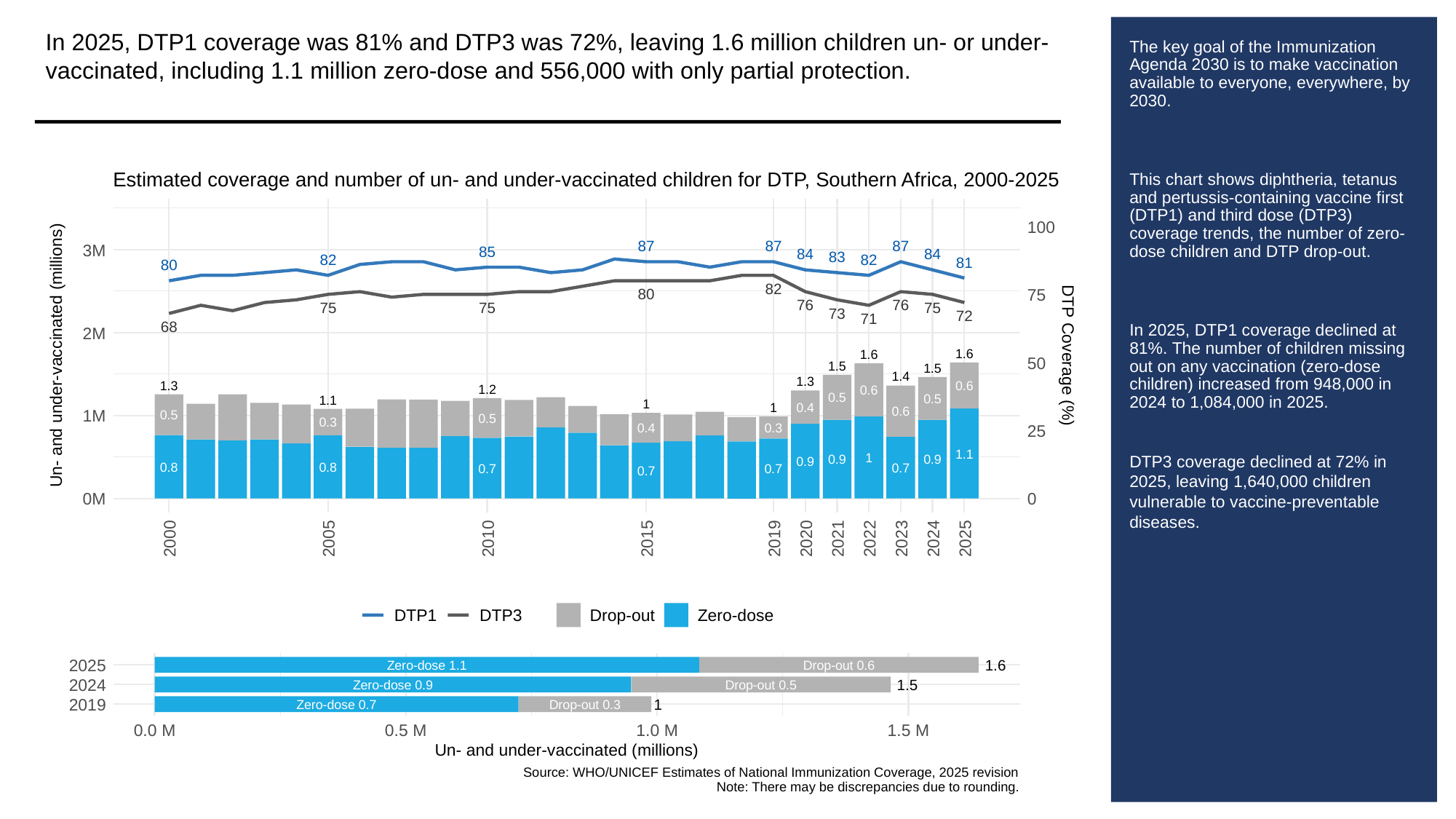

In 2025, DTP1 coverage was 81% and DTP3 was 72%, leaving 1.6 million children un- or under-vaccinated, including 1.1 million zero-dose and 556,000 with only partial protection.
# The key goal of the Immunization Agenda 2030 is to make vaccination available to everyone, everywhere, by 2030.

This chart shows diphtheria, tetanus and pertussis-containing vaccine first (DTP1) and third dose (DTP3) coverage trends, the number of zero-dose children and DTP drop-out.

In 2025, DTP1 coverage declined at 81%. The number of children missing out on any vaccination (zero-dose children) increased from 948,000 in 2024 to 1,084,000 in 2025.

DTP3 coverage declined at 72% in 2025, leaving 1,640,000 children vulnerable to vaccine-preventable diseases.

Estimated coverage and number of un- and under-vaccinated children for DTP, Southern Africa, 2000-2025

100
87
87
87
3M
85
84
84

83
82
82
81

80

82
80
75

76
76
75
75
75
73
72
71
68
2M

1.6
1.6
Un- and under-vaccinated (millions)
DTP Coverage (%)
50
1.5

1.5

1.4

1.3

1.3
0.6
1.2
0.6

0.5
0.5

1.1

1

0.4
1

0.6

1M
0.5

0.5

0.3

0.3
0.4

25

1.1
1
0.9
0.9
0.9

0.8
0.8
0.7
0.7
0.7
0.7
0M
0

2000
2005
2010
2015
2019
2020
2021
2022
2023
2024
2025

DTP1
DTP3
Drop-out
Zero-dose

2025
1.6
Zero-dose 1.1
Drop-out 0.6

2024
1.5
Zero-dose 0.9
Drop-out 0.5

2019
1
Zero-dose 0.7
Drop-out 0.3

0.0 M
0.5 M
1.0 M
1.5 M
Un- and under-vaccinated (millions)
Source: WHO/UNICEF Estimates of National Immunization Coverage, 2025 revision
Note: There may be discrepancies due to rounding.